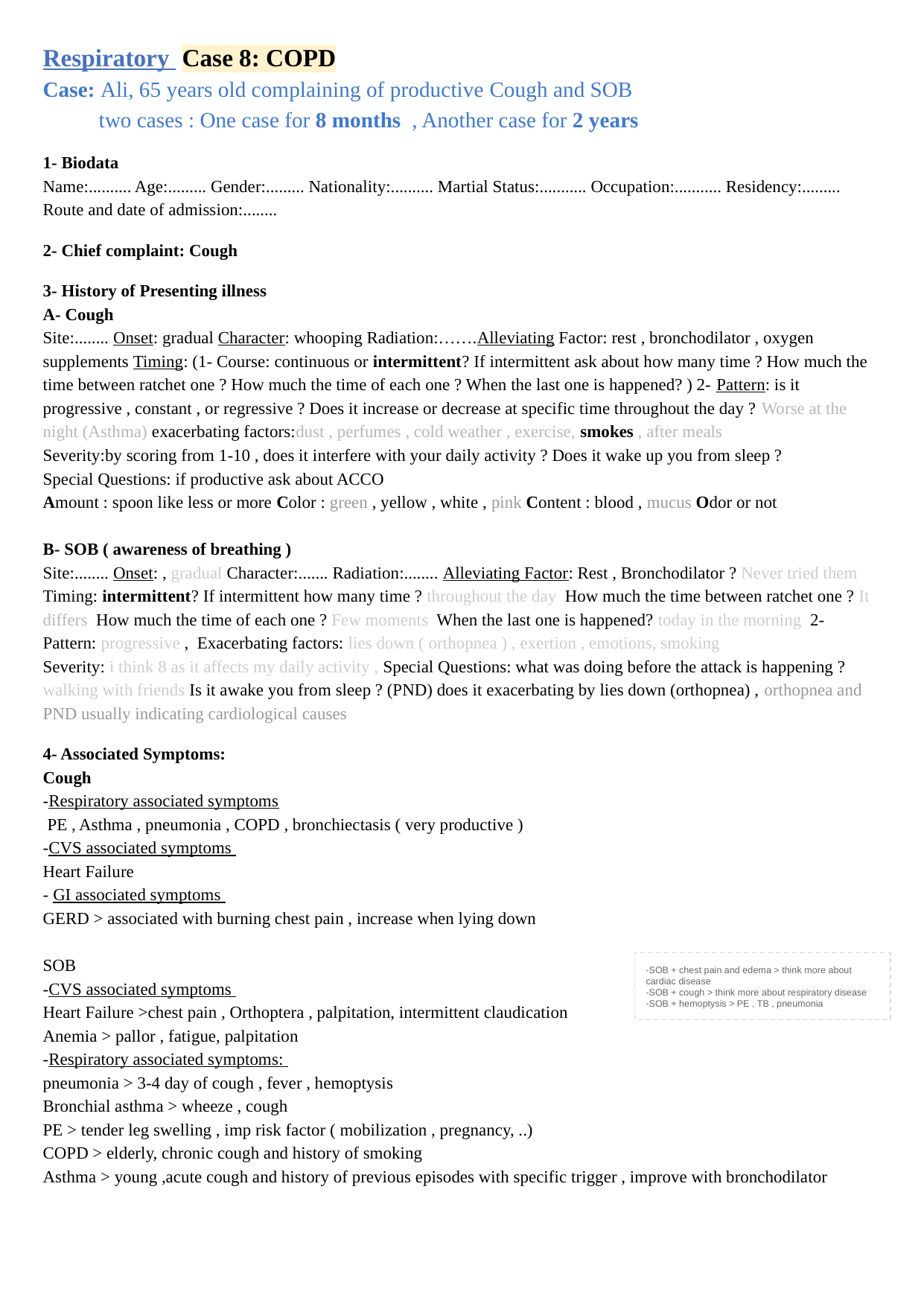

Respiratory  Case 8: COPD
Case: Ali, 65 years old complaining of productive Cough and SOB
two cases : One case for 8 months  , Another case for 2 years

1- Biodata
Name:.......... Age:......... Gender:......... Nationality:.......... Martial Status:........... Occupation:........... Residency:......... Route and date of admission:........

2- Chief complaint: Cough

3- History of Presenting illness
A- Cough
Site:........ Onset: gradual Character: whooping Radiation:…….Alleviating Factor: rest , bronchodilator , oxygen supplements Timing: (1- Course: continuous or intermittent? If intermittent ask about how many time ? How much the time between ratchet one ? How much the time of each one ? When the last one is happened? ) 2- Pattern: is it progressive , constant , or regressive ? Does it increase or decrease at specific time throughout the day ? Worse at the night (Asthma) exacerbating factors:dust , perfumes , cold weather , exercise, smokes , after meals
Severity:by scoring from 1-10 , does it interfere with your daily activity ? Does it wake up you from sleep ?
Special Questions: if productive ask about ACCO
Amount : spoon like less or more Color : green , yellow , white , pink Content : blood , mucus Odor or not

B- SOB ( awareness of breathing )
Site:........ Onset: , gradual Character:....... Radiation:........ Alleviating Factor: Rest , Bronchodilator ? Never tried them  Timing: intermittent? If intermittent how many time ? throughout the day  How much the time between ratchet one ? It differs  How much the time of each one ? Few moments  When the last one is happened? today in the morning  2- Pattern: progressive ,  Exacerbating factors: lies down ( orthopnea ) , exertion , emotions, smoking
Severity: i think 8 as it affects my daily activity , Special Questions: what was doing before the attack is happening ? walking with friends Is it awake you from sleep ? (PND) does it exacerbating by lies down (orthopnea) , orthopnea and PND usually indicating cardiological causes

4- Associated Symptoms:
Cough
-Respiratory associated symptoms
 PE , Asthma , pneumonia , COPD , bronchiectasis ( very productive )
-CVS associated symptoms
Heart Failure
- GI associated symptoms
GERD > associated with burning chest pain , increase when lying down

SOB
-CVS associated symptoms
Heart Failure >chest pain , Orthoptera , palpitation, intermittent claudication
Anemia > pallor , fatigue, palpitation
-Respiratory associated symptoms:
pneumonia > 3-4 day of cough , fever , hemoptysis
Bronchial asthma > wheeze , cough
PE > tender leg swelling , imp risk factor ( mobilization , pregnancy, ..)
COPD > elderly, chronic cough and history of smoking
Asthma > young ,acute cough and history of previous episodes with specific trigger , improve with bronchodilator
-SOB + chest pain and edema > think more about cardiac disease
-SOB + cough > think more about respiratory disease
-SOB + hemoptysis > PE , TB , pneumonia